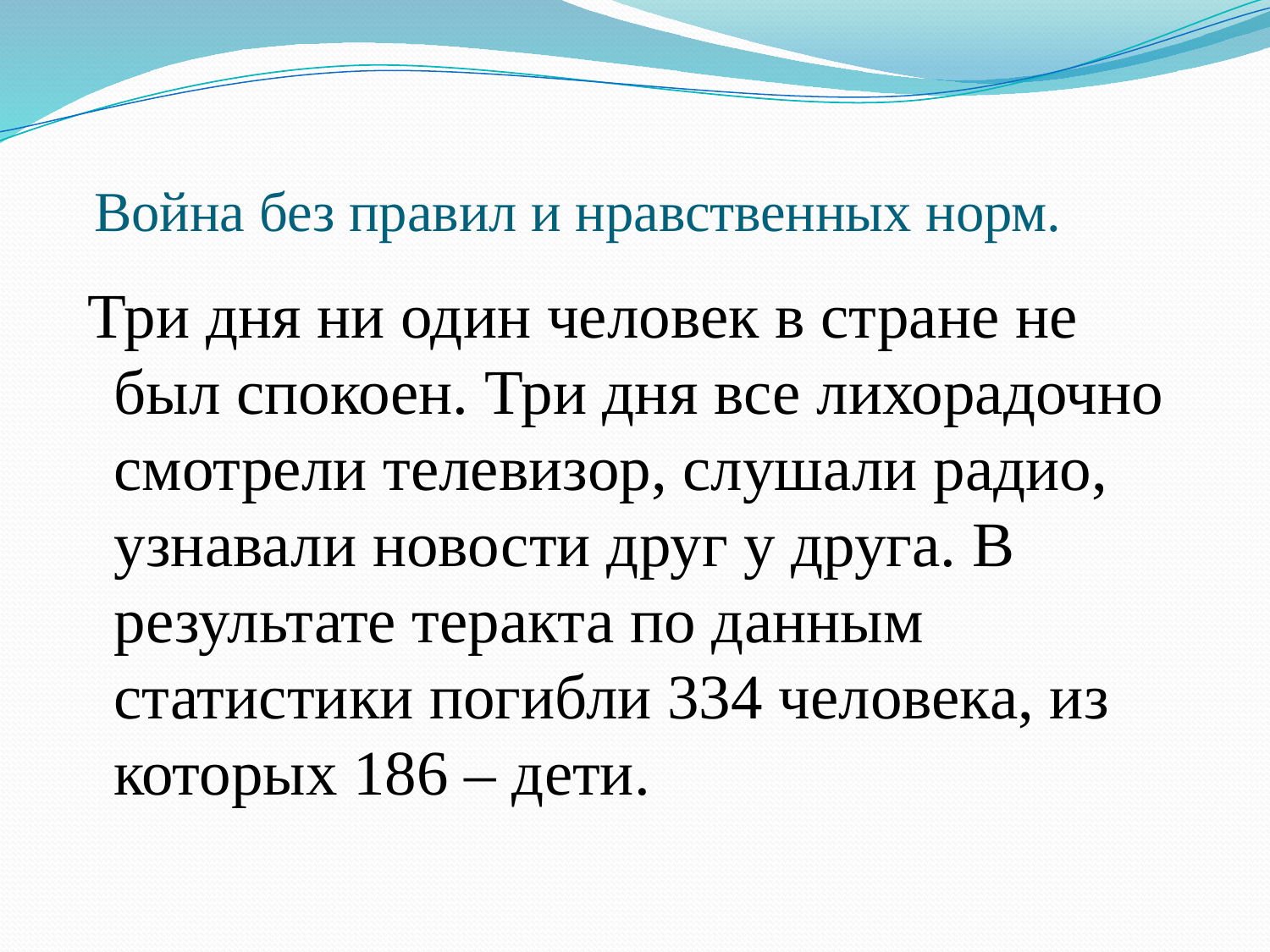

# Война без правил и нравственных норм.
 Три дня ни один человек в стране не был спокоен. Три дня все лихорадочно смотрели телевизор, слушали радио, узнавали новости друг у друга. В результате теракта по данным статистики погибли 334 человека, из которых 186 – дети.